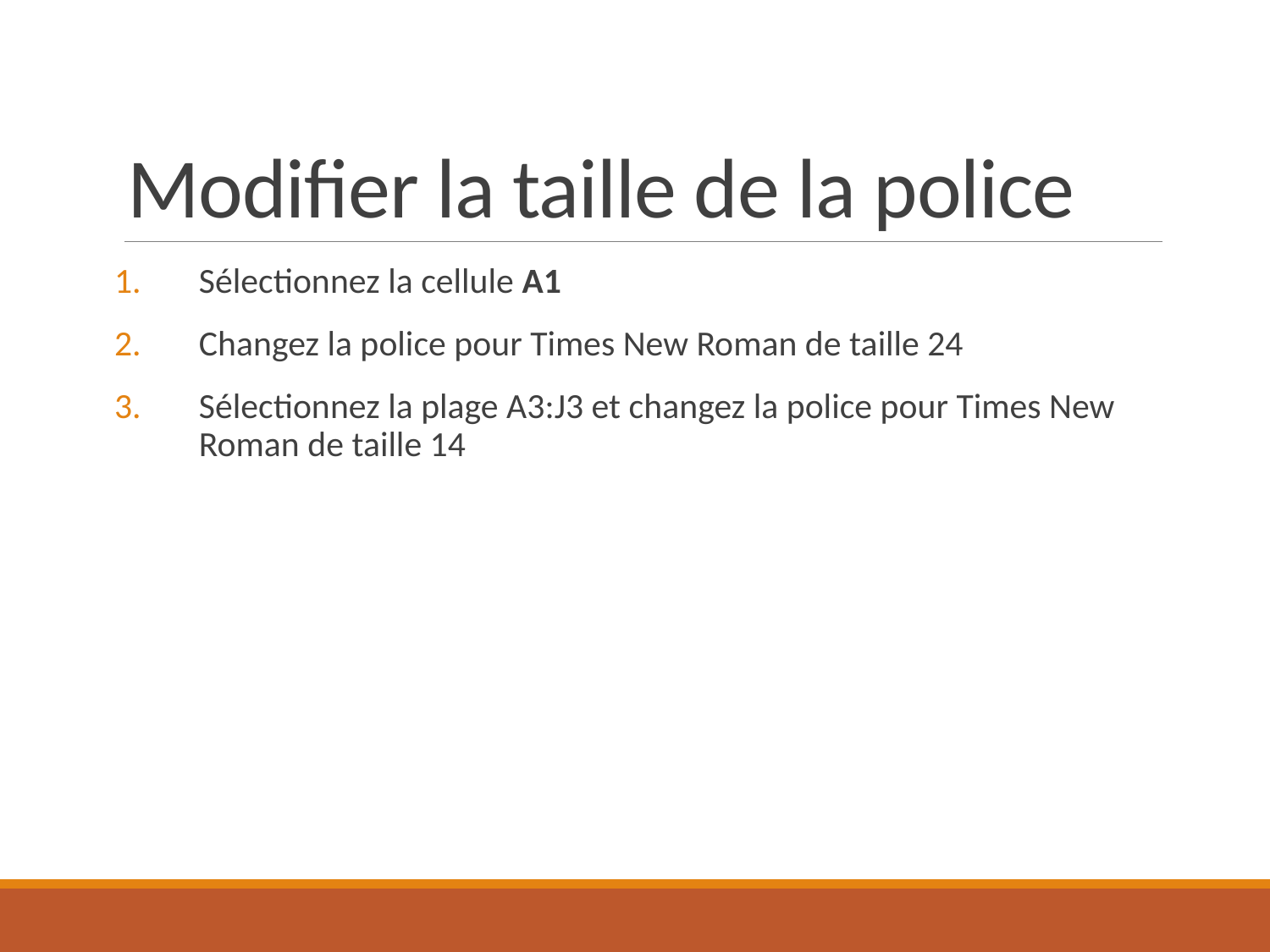

# Modifier la taille de la police
Sélectionnez la cellule A1
Changez la police pour Times New Roman de taille 24
Sélectionnez la plage A3:J3 et changez la police pour Times New Roman de taille 14